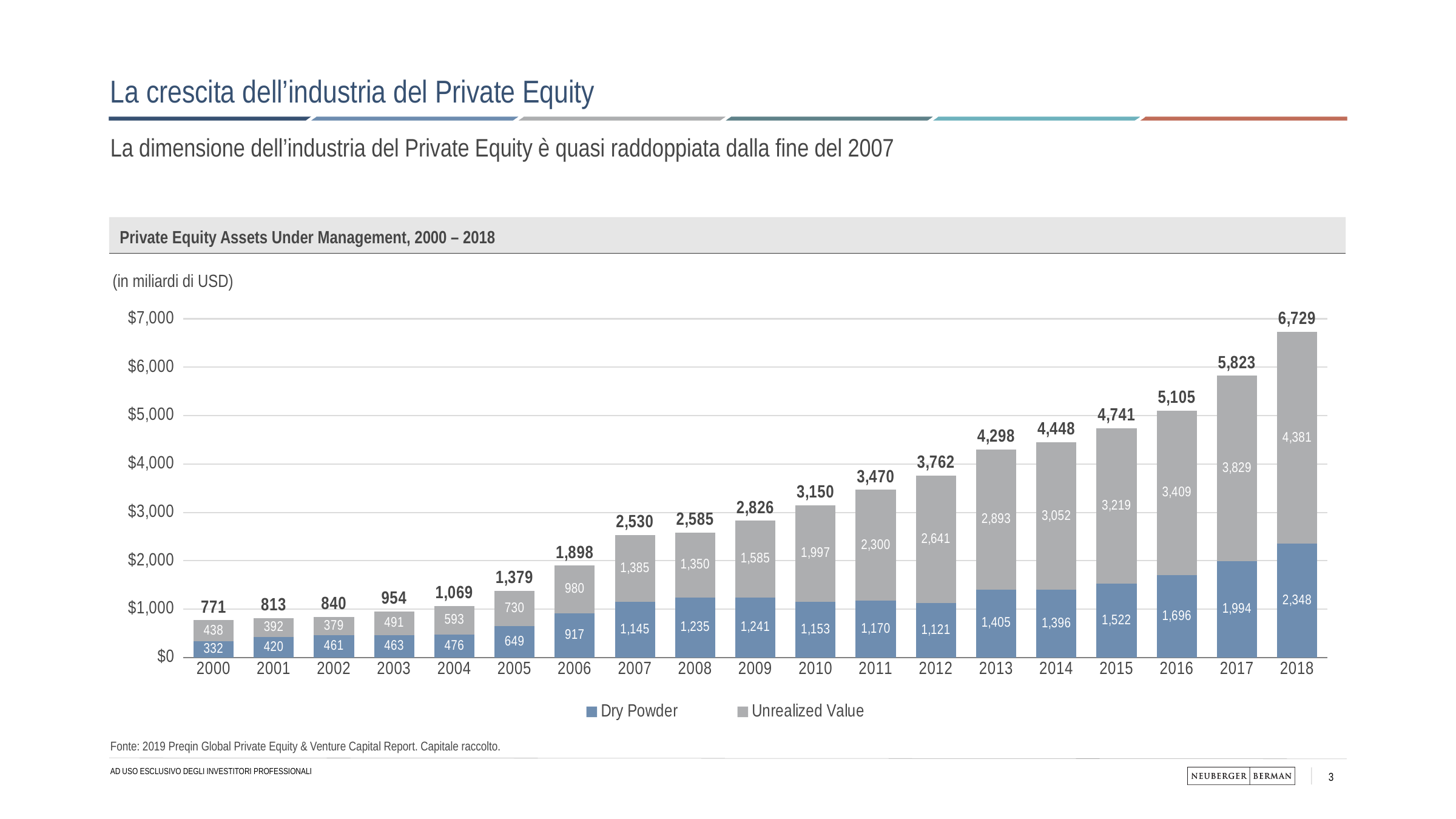

# La crescita dell’industria del Private Equity
La dimensione dell’industria del Private Equity è quasi raddoppiata dalla fine del 2007
Private Equity Assets Under Management, 2000 – 2018
The private equity industry has almost doubled in size since the end of 2007

(in miliardi di USD)

### Chart

| Category | Dry Powder | Unrealized Value | total value |
|---|---|---|---|
| 2000 | 332.2 | 438.4 | 770.6 |
| 2001 | 420.3 | 392.4 | 812.7 |
| 2002 | 461.1 | 379.2 | 840.3 |
| 2003 | 463.4 | 490.6 | 953.9 |
| 2004 | 476.1 | 592.9 | 1069.0 |
| 2005 | 649.0 | 730.3 | 1379.4 |
| 2006 | 917.3 | 980.3 | 1897.7 |
| 2007 | 1144.7 | 1385.4 | 2530.0 |
| 2008 | 1235.2 | 1350.0 | 2585.3 |
| 2009 | 1241.3 | 1584.8 | 2826.0 |
| 2010 | 1153.3 | 1996.8 | 3150.0 |
| 2011 | 1170.0 | 2300.2 | 3470.2 |
| 2012 | 1120.9 | 2640.9 | 3761.8 |
| 2013 | 1405.1 | 2892.5 | 4297.6 |
| 2014 | 1396.0 | 3051.9 | 4448.0 |
| 2015 | 1521.9 | 3219.2 | 4741.1 |
| 2016 | 1695.7 | 3409.2 | 5104.9 |
| 2017 | 1994.4 | 3828.7 | 5823.1 |
| 2018 | 2348.2 | 4381.0 | 6729.2 |
Fonte: 2019 Preqin Global Private Equity & Venture Capital Report. Capitale raccolto.